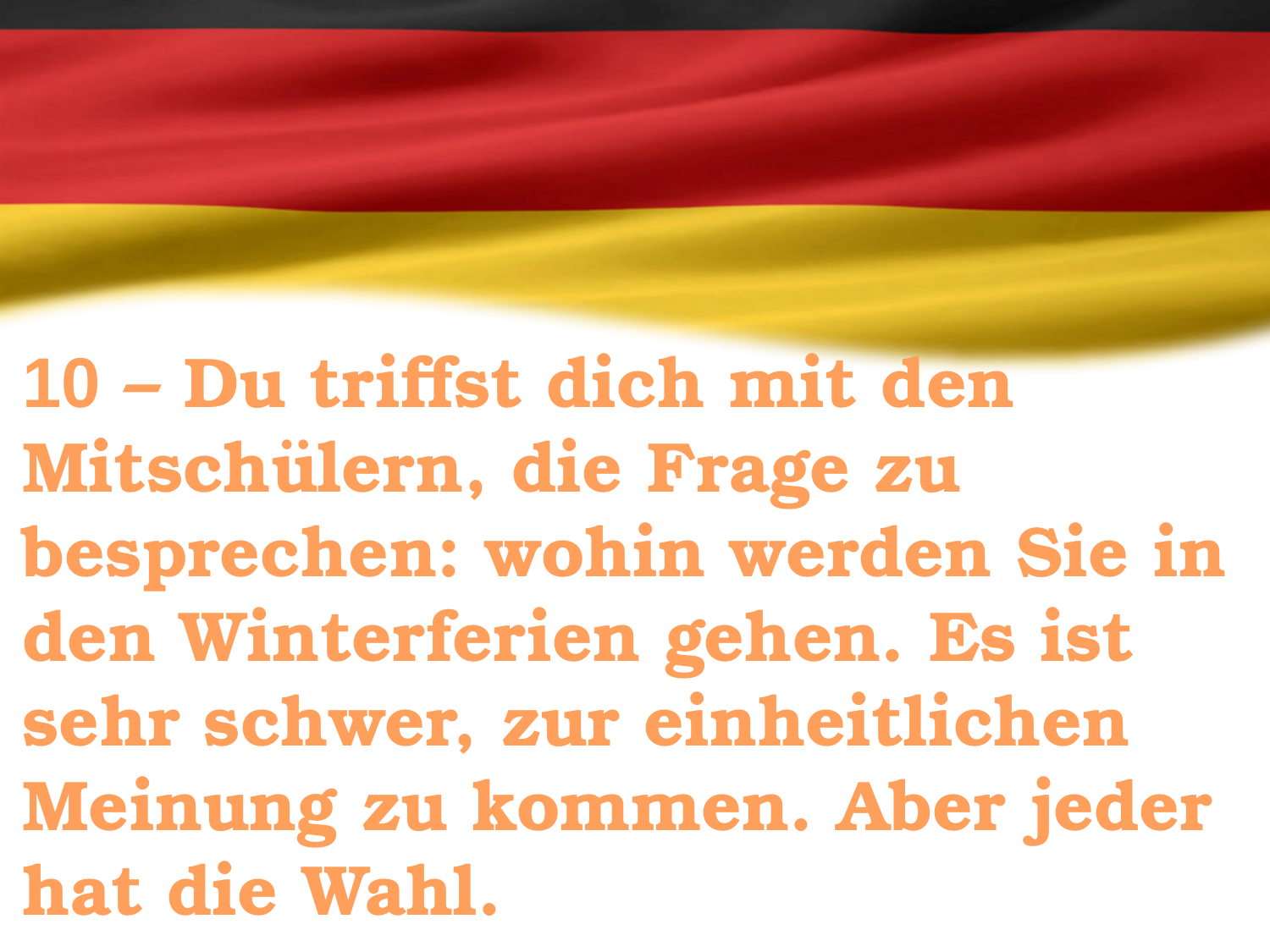

10 – Du triffst dich mit den Mitschülern, die Frage zu besprechen: wohin werden Sie in den Winterferien gehen. Es ist sehr schwer, zur einheitlichen Meinung zu kommen. Aber jeder hat die Wahl.